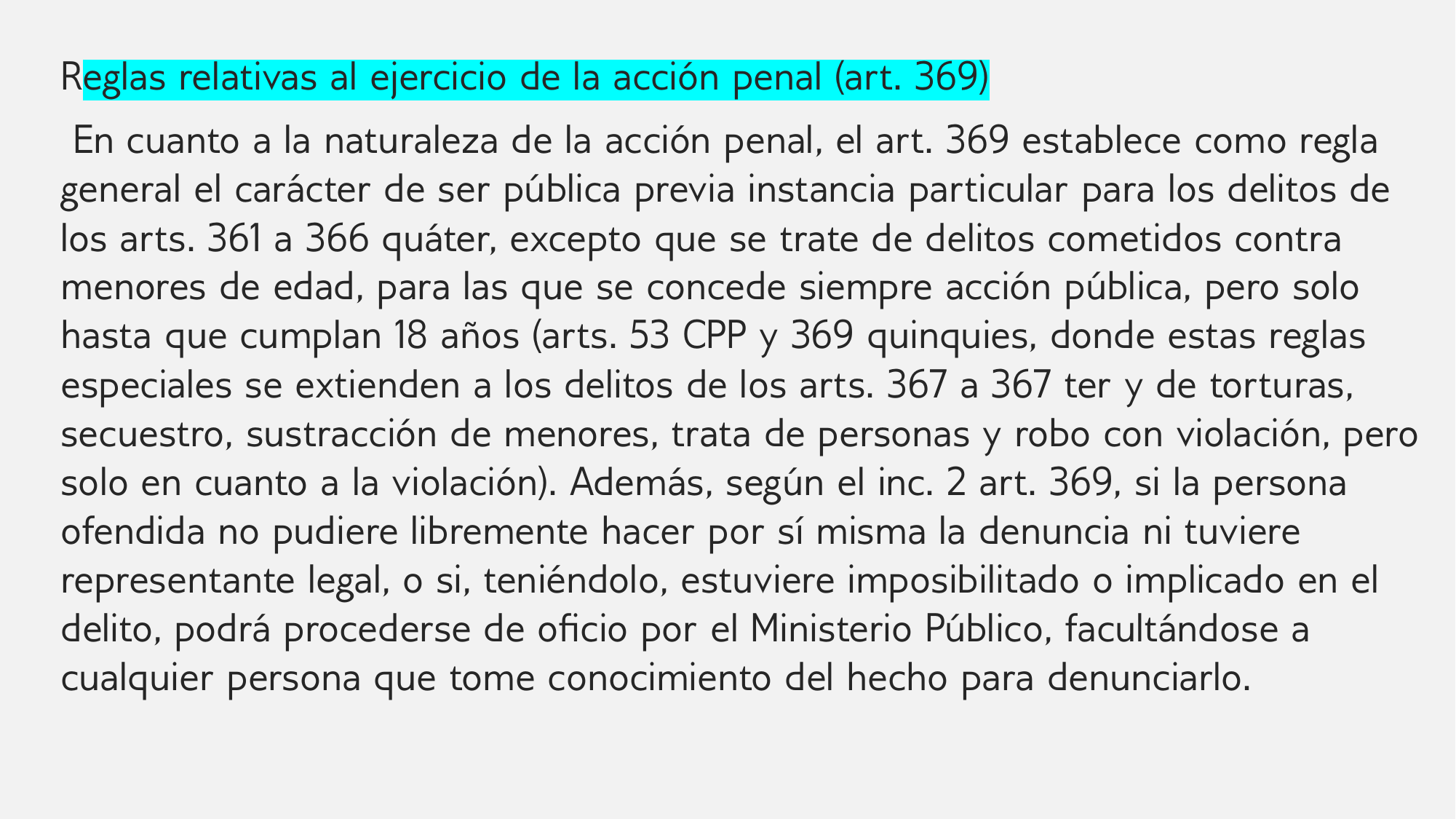

Reglas relativas al ejercicio de la acción penal (art. 369)
 En cuanto a la naturaleza de la acción penal, el art. 369 establece como regla general el carácter de ser pública previa instancia particular para los delitos de los arts. 361 a 366 quáter, excepto que se trate de delitos cometidos contra menores de edad, para las que se concede siempre acción pública, pero solo hasta que cumplan 18 años (arts. 53 CPP y 369 quinquies, donde estas reglas especiales se extienden a los delitos de los arts. 367 a 367 ter y de torturas, secuestro, sustracción de menores, trata de personas y robo con violación, pero solo en cuanto a la violación). Además, según el inc. 2 art. 369, si la persona ofendida no pudiere libremente hacer por sí misma la denuncia ni tuviere representante legal, o si, teniéndolo, estuviere imposibilitado o implicado en el delito, podrá procederse de oficio por el Ministerio Público, facultándose a cualquier persona que tome conocimiento del hecho para denunciarlo.